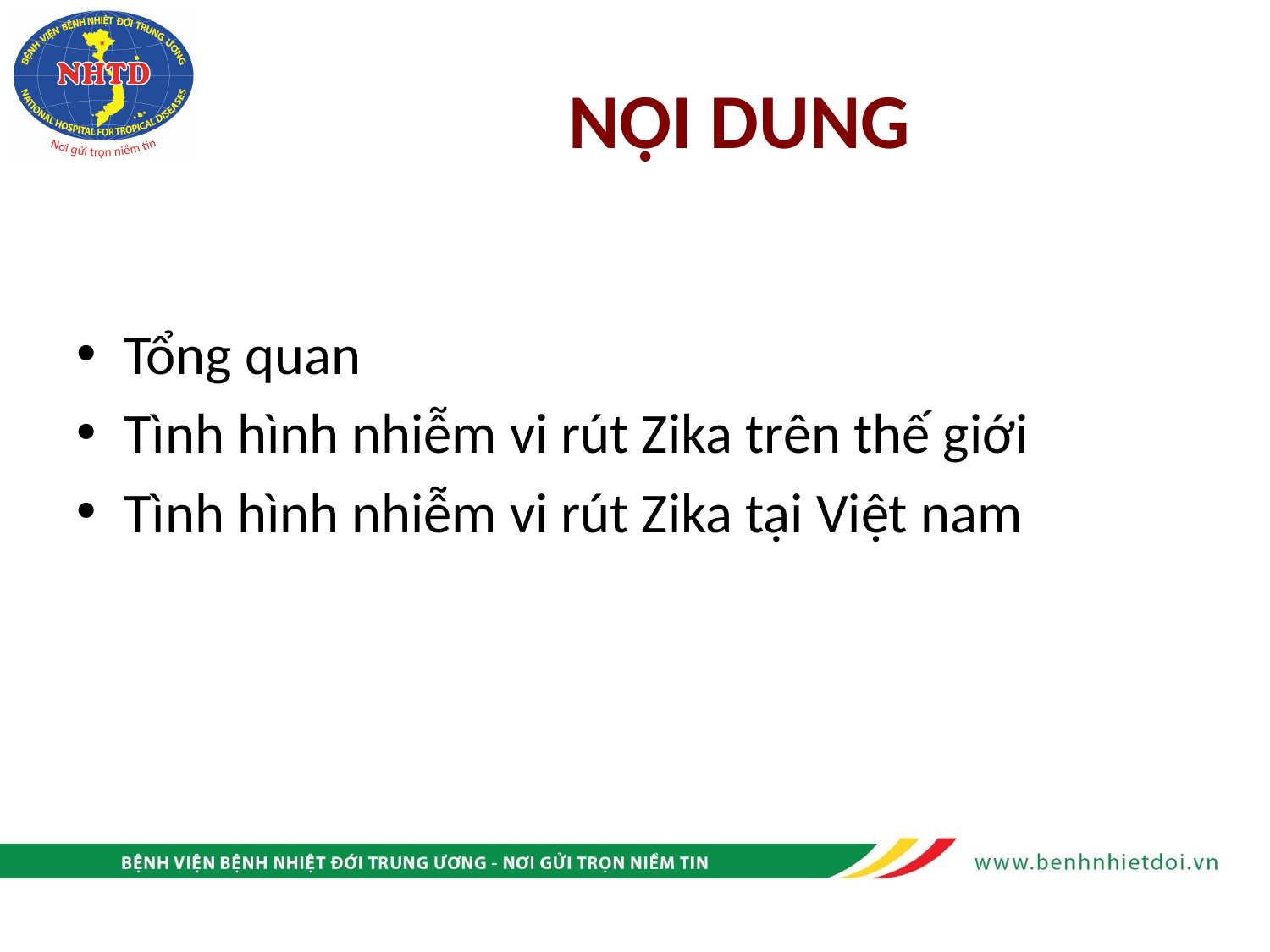

# NỘI DUNG
Tổng quan
Tình hình nhiễm vi rút Zika trên thế giới
Tình hình nhiễm vi rút Zika tại Việt nam